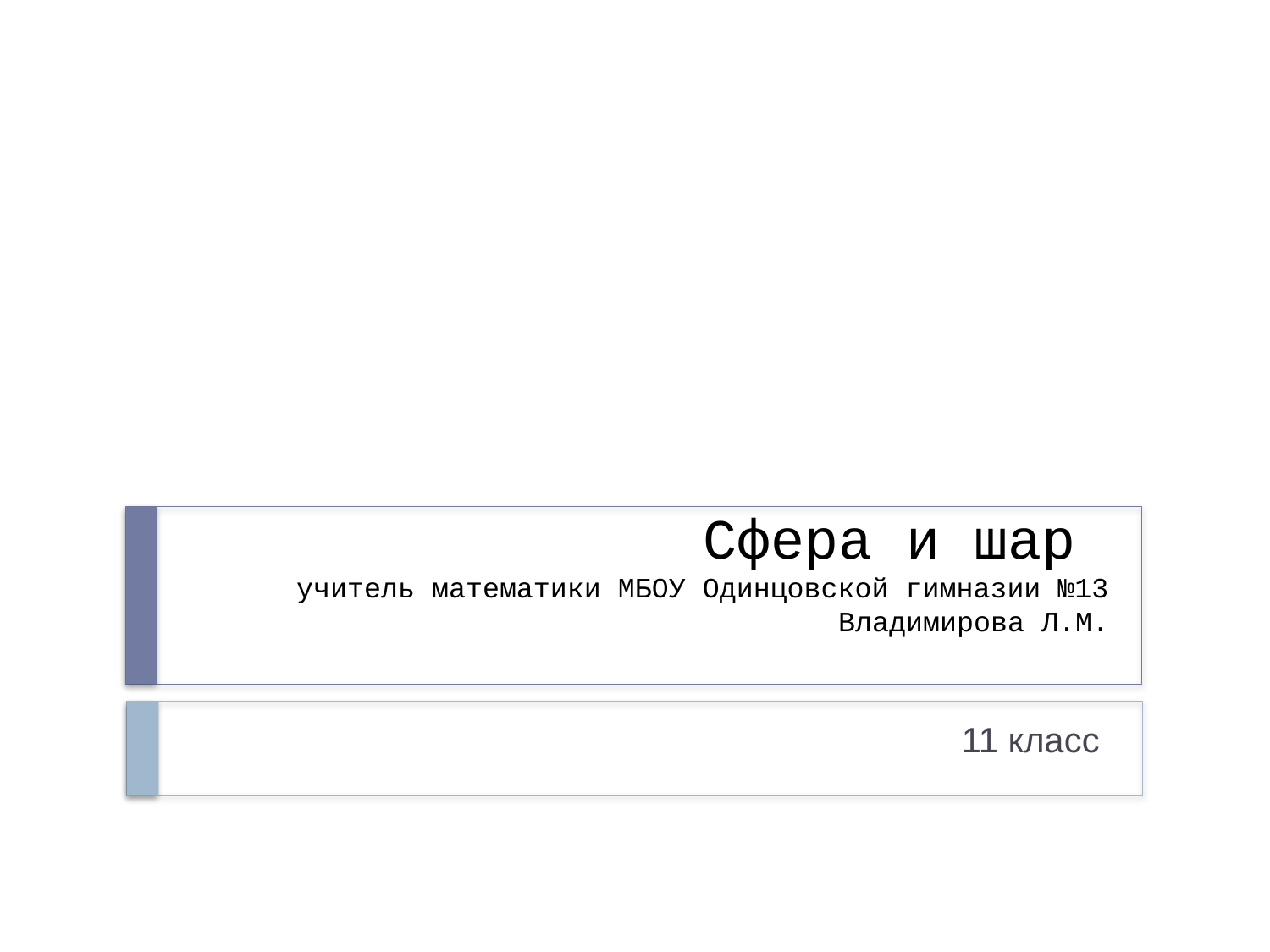

# Сфера и шар учитель математики МБОУ Одинцовской гимназии №13 Владимирова Л.М.
11 класс